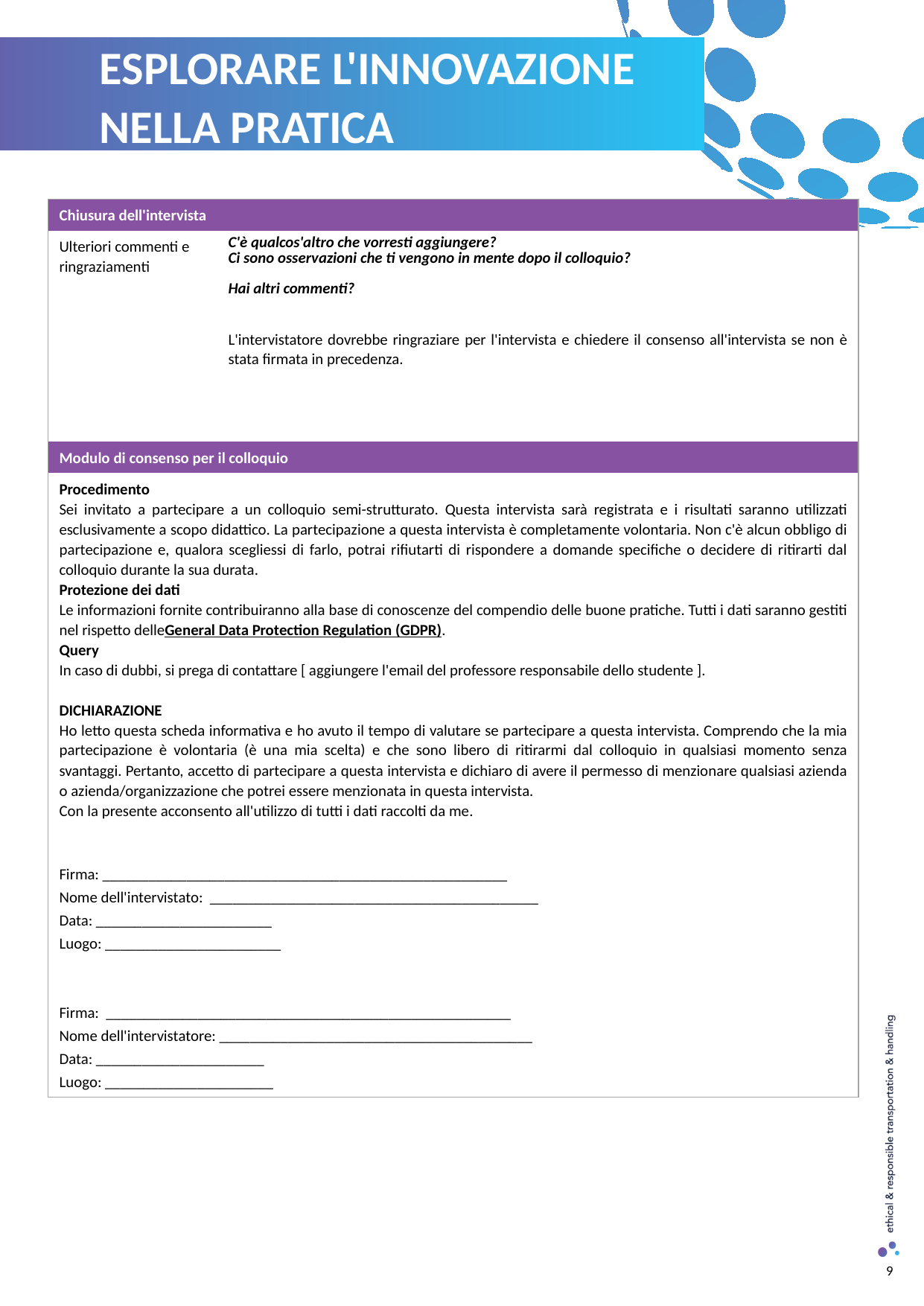

ESPLORARE L'INNOVAZIONE NELLA PRATICA
| Chiusura dell'intervista |  |
| --- | --- |
| Ulteriori commenti e ringraziamenti | C'è qualcos'altro che vorresti aggiungere?  Ci sono osservazioni che ti vengono in mente dopo il colloquio?  Hai altri commenti?  L'intervistatore dovrebbe ringraziare per l'intervista e chiedere il consenso all'intervista se non è stata firmata in precedenza. |
| Modulo di consenso per il colloquio |  |
| Procedimento Sei invitato a partecipare a un colloquio semi-strutturato. Questa intervista sarà registrata e i risultati saranno utilizzati esclusivamente a scopo didattico. La partecipazione a questa intervista è completamente volontaria. Non c'è alcun obbligo di partecipazione e, qualora scegliessi di farlo, potrai rifiutarti di rispondere a domande specifiche o decidere di ritirarti dal colloquio durante la sua durata. Protezione dei dati Le informazioni fornite contribuiranno alla base di conoscenze del compendio delle buone pratiche. Tutti i dati saranno gestiti nel rispetto delleGeneral Data Protection Regulation (GDPR). Query In caso di dubbi, si prega di contattare [ aggiungere l'email del professore responsabile dello studente ]. DICHIARAZIONE Ho letto questa scheda informativa e ho avuto il tempo di valutare se partecipare a questa intervista. Comprendo che la mia partecipazione è volontaria (è una mia scelta) e che sono libero di ritirarmi dal colloquio in qualsiasi momento senza svantaggi. Pertanto, accetto di partecipare a questa intervista e dichiaro di avere il permesso di menzionare qualsiasi azienda o azienda/organizzazione che potrei essere menzionata in questa intervista. Con la presente acconsento all'utilizzo di tutti i dati raccolti da me. Firma: \_\_\_\_\_\_\_\_\_\_\_\_\_\_\_\_\_\_\_\_\_\_\_\_\_\_\_\_\_\_\_\_\_\_\_\_\_\_\_\_\_\_\_\_\_\_\_\_\_\_\_\_\_ Nome dell'intervistato: \_\_\_\_\_\_\_\_\_\_\_\_\_\_\_\_\_\_\_\_\_\_\_\_\_\_\_\_\_\_\_\_\_\_\_\_\_\_\_\_\_\_\_ Data: \_\_\_\_\_\_\_\_\_\_\_\_\_\_\_\_\_\_\_\_\_\_\_ Luogo: \_\_\_\_\_\_\_\_\_\_\_\_\_\_\_\_\_\_\_\_\_\_\_ Firma: \_\_\_\_\_\_\_\_\_\_\_\_\_\_\_\_\_\_\_\_\_\_\_\_\_\_\_\_\_\_\_\_\_\_\_\_\_\_\_\_\_\_\_\_\_\_\_\_\_\_\_\_\_ Nome dell'intervistatore: \_\_\_\_\_\_\_\_\_\_\_\_\_\_\_\_\_\_\_\_\_\_\_\_\_\_\_\_\_\_\_\_\_\_\_\_\_\_\_\_\_ Data: \_\_\_\_\_\_\_\_\_\_\_\_\_\_\_\_\_\_\_\_\_\_ Luogo: \_\_\_\_\_\_\_\_\_\_\_\_\_\_\_\_\_\_\_\_\_\_ |  |
9